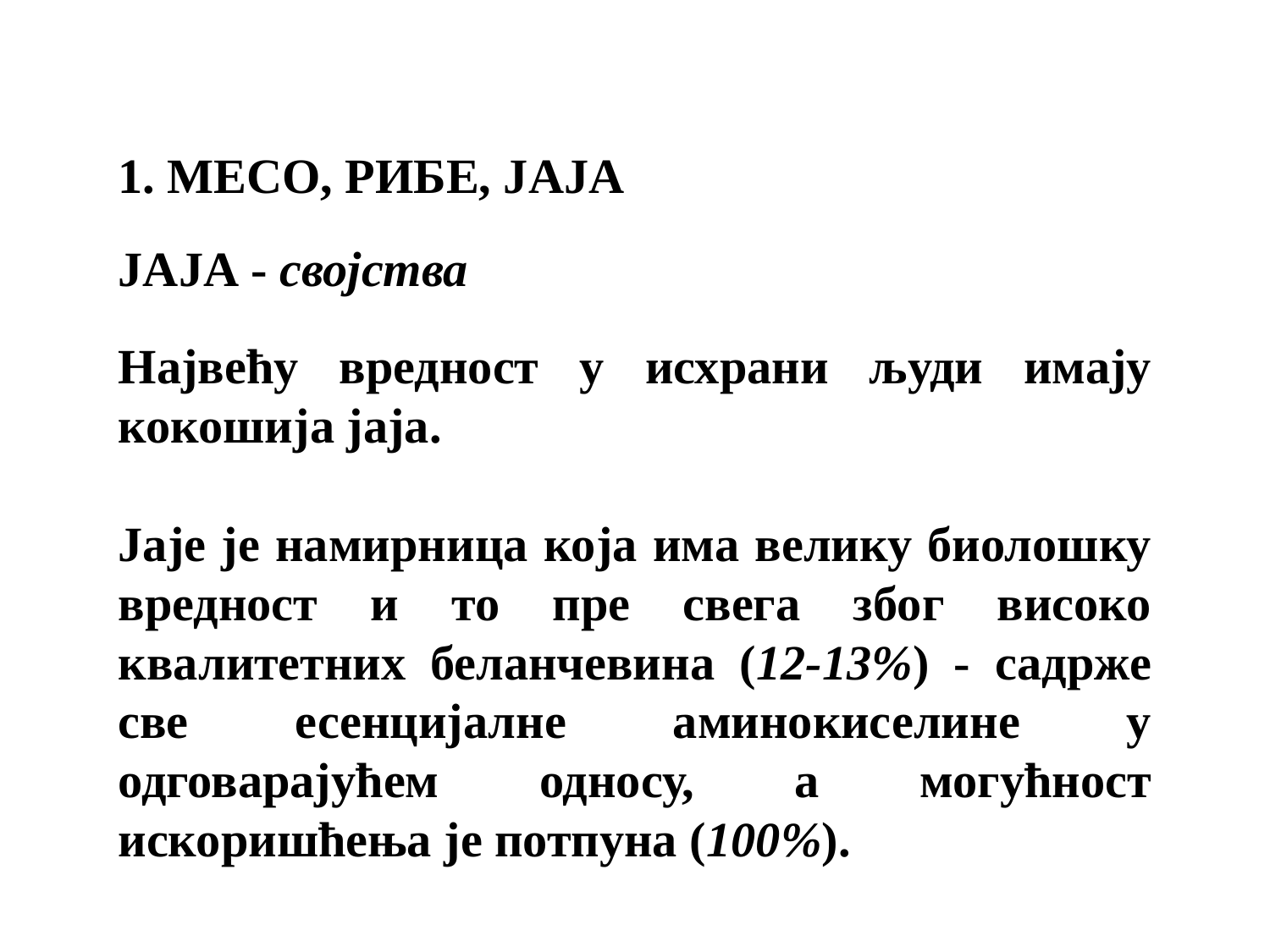

1. МЕСО, РИБЕ, ЈАЈА

ЈАЈА - својства

Највећу вредност у исхрани људи имају кокошија јаја.

Јаје је намирница која има велику биолошку вредност и то пре свега због високо квалитетних беланчевина (12-13%) - садрже све есенцијалне аминокиселине у одговарајућем односу, а могућност искоришћења је потпуна (100%).